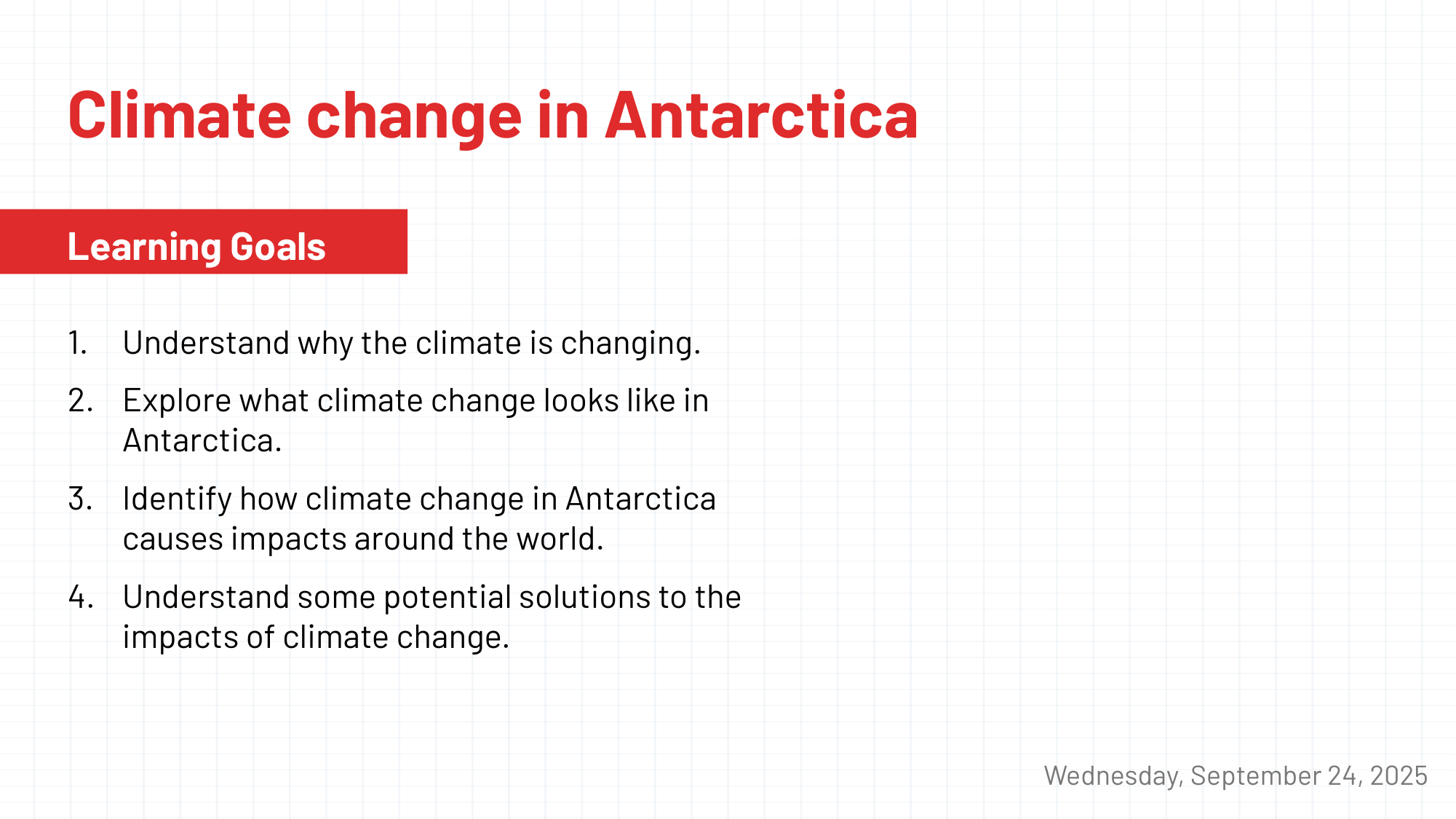

# Climate change in Antarctica

Learning Goals
Understand why the climate is changing.
Explore what climate change looks like in Antarctica.
Identify how climate change in Antarctica causes impacts around the world.
Understand some potential solutions to the impacts of climate change.
Wednesday, September 24, 2025